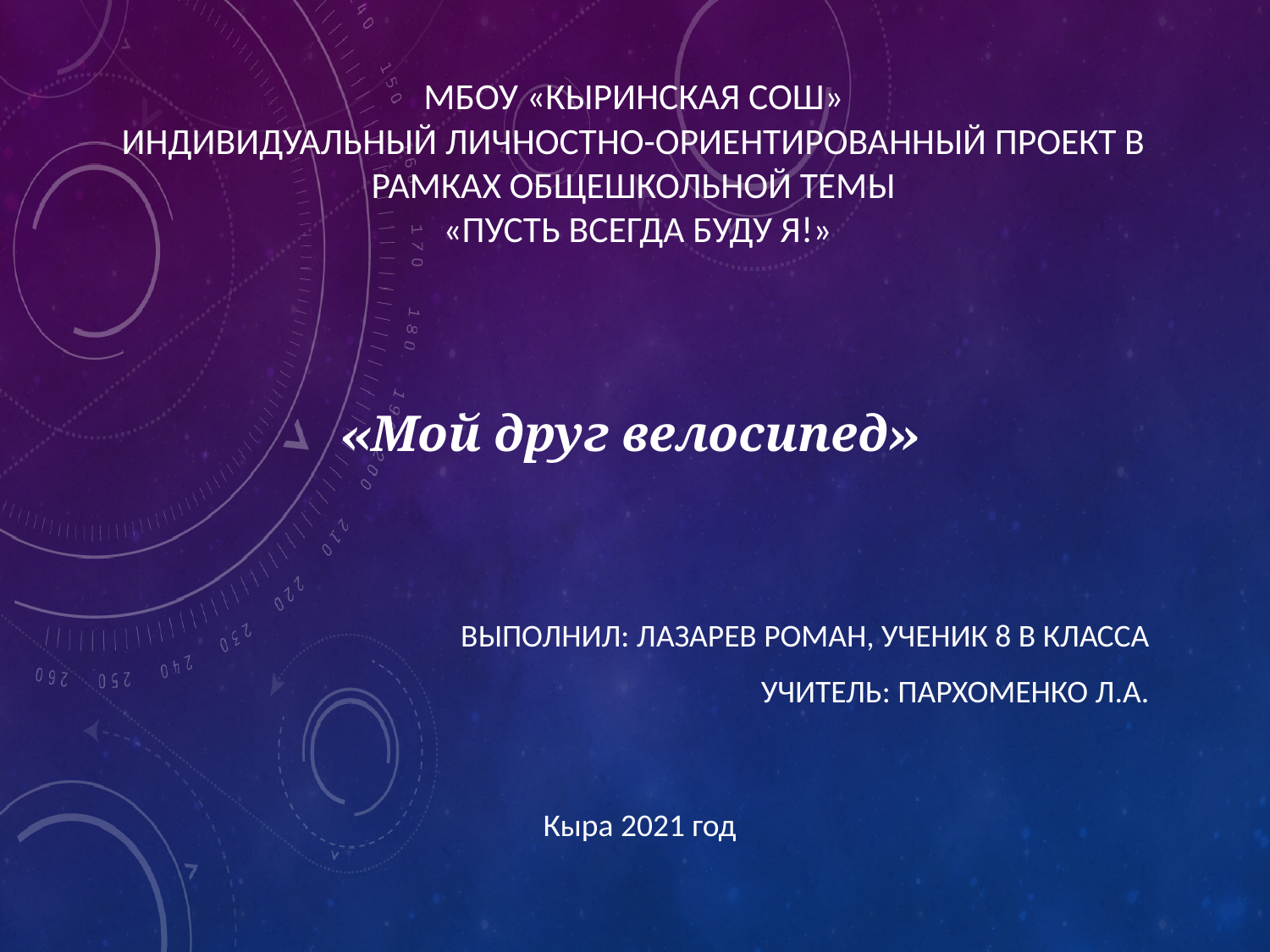

# МБОУ «Кыринская СОШ» Индивидуальный личностно-ориентированный проект в рамках общешкольной темы «Пусть всегда буду Я!»
«Мой друг велосипед»
Выполнил: Лазарев Роман, ученик 8 В класса
Учитель: Пархоменко Л.А.
Кыра 2021 год